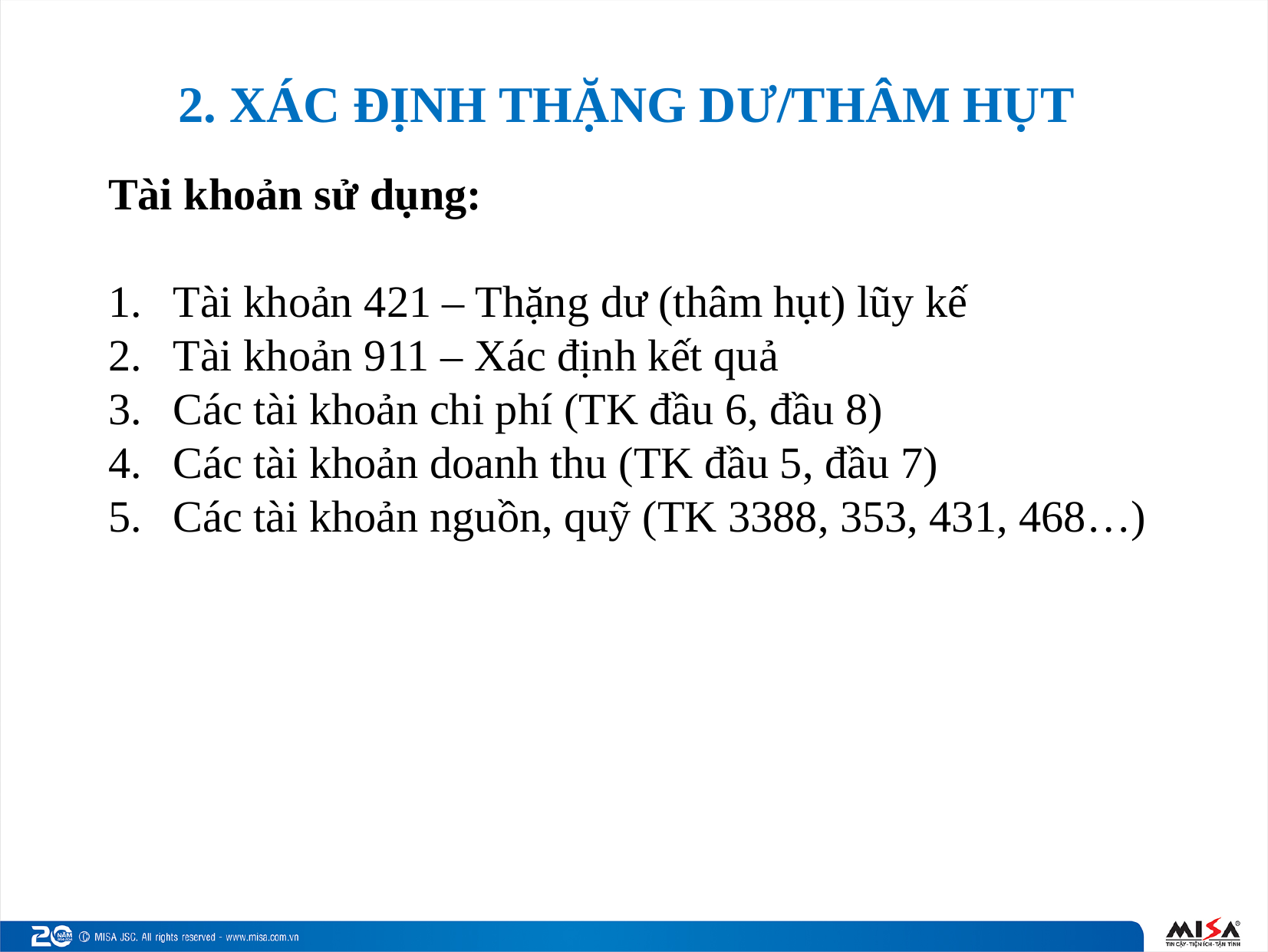

# 2. XÁC ĐỊNH THẶNG DƯ/THÂM HỤT
Tài khoản sử dụng:

Tài khoản 421 – Thặng dư (thâm hụt) lũy kế
Tài khoản 911 – Xác định kết quả
Các tài khoản chi phí (TK đầu 6, đầu 8)
Các tài khoản doanh thu (TK đầu 5, đầu 7)
Các tài khoản nguồn, quỹ (TK 3388, 353, 431, 468…)